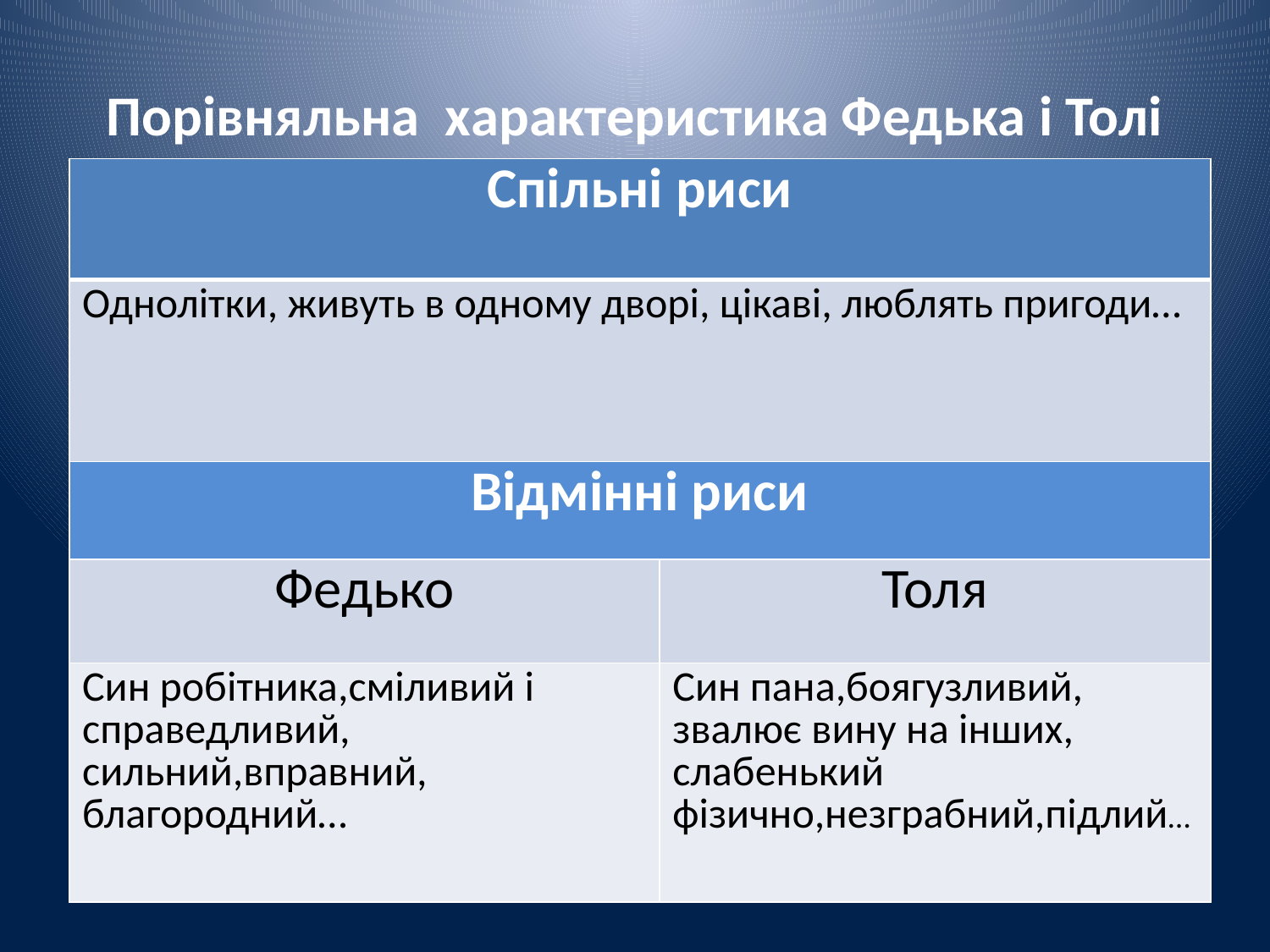

# Порівняльна  характеристика Федька і Толі
| Спільні риси |  |
| --- | --- |
| Однолітки, живуть в одному дворі, цікаві, люблять пригоди… |  |
| Відмінні риси |  |
| Федько | Толя |
| Син робітника,сміливий і справедливий, сильний,вправний, благородний… | Син пана,боягузливий, звалює вину на інших, слабенький фізично,незграбний,підлий… |